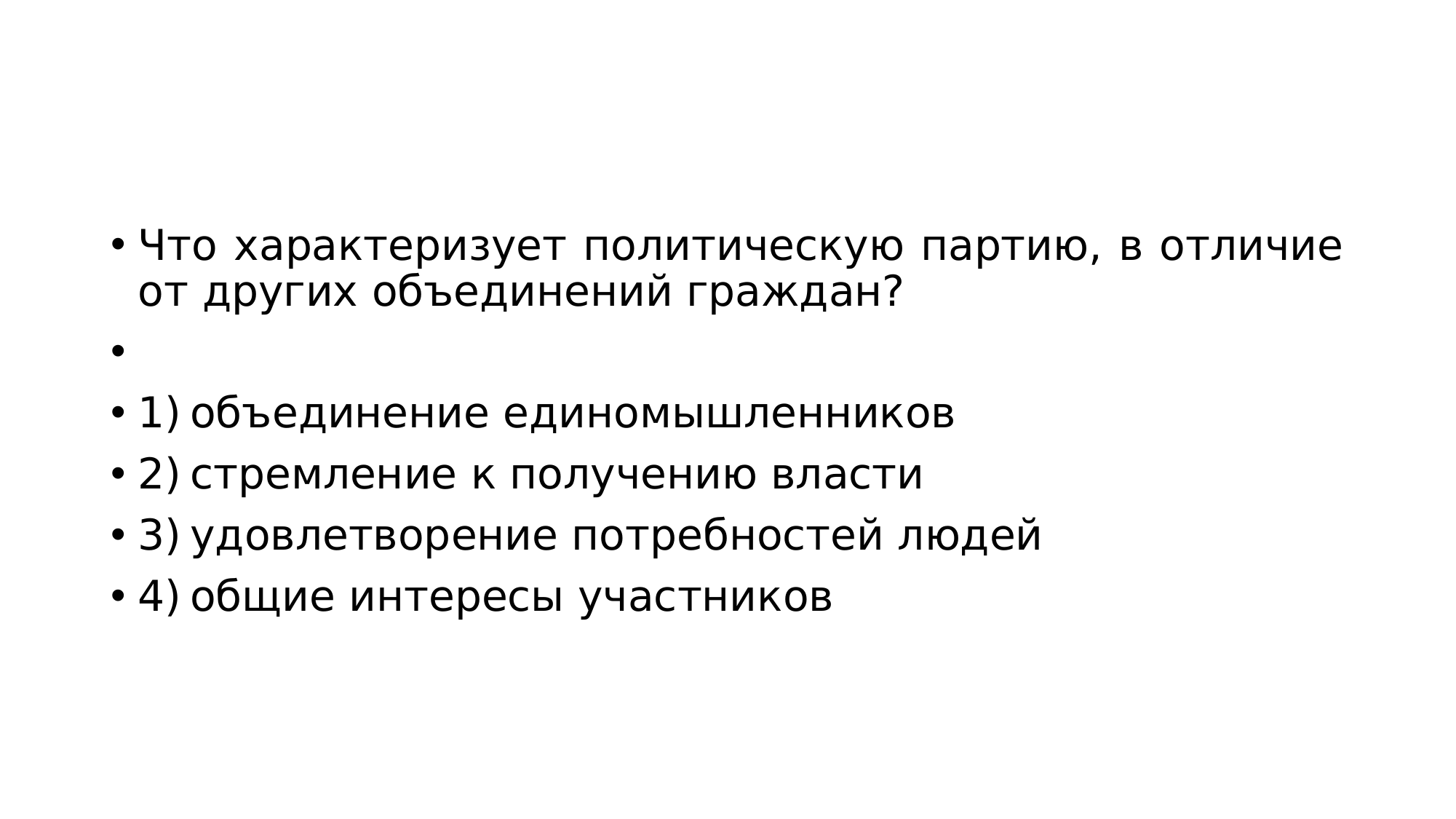

#
Что характеризует политическую партию, в отличие от других объединений граждан?

1) объединение единомышленников
2) стремление к получению власти
3) удовлетворение потребностей людей
4) общие интересы участников